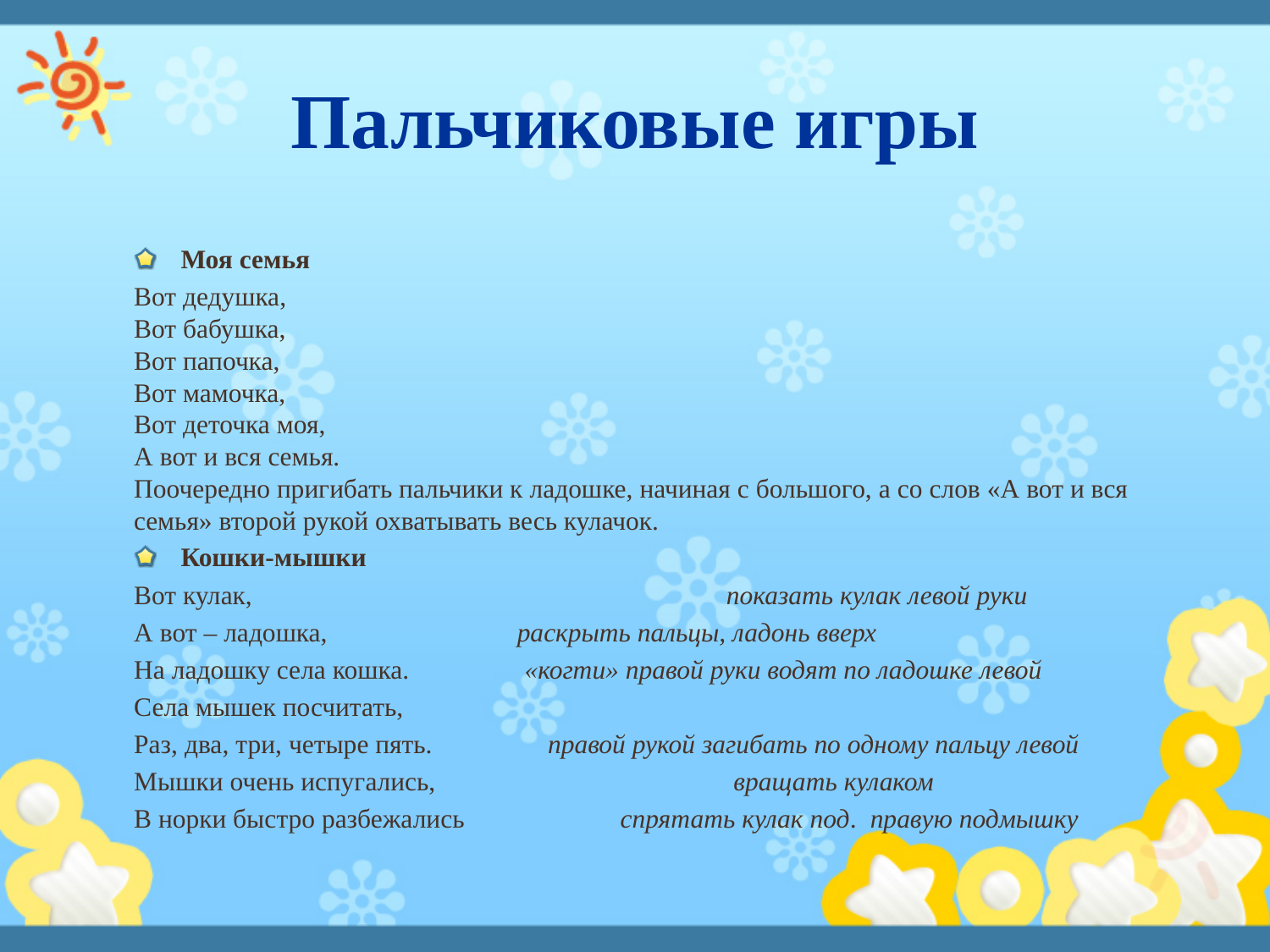

# Пальчиковые игры
Моя семья
Вот дедушка,
Вот бабушка,
Вот папочка,
Вот мамочка,
Вот деточка моя,
А вот и вся семья.
Поочередно пригибать пальчики к ладошке, начиная с большого, а со слов «А вот и вся семья» второй рукой охватывать весь кулачок.
Кошки-мышки
Вот кулак,                                                                      показать кулак левой руки
А вот – ладошка,                            раскрыть пальцы, ладонь вверх
На ладошку села кошка.                 «когти» правой руки водят по ладошке левой
Села мышек посчитать,
Раз, два, три, четыре пять.                 правой рукой загибать по одному пальцу левой
Мышки очень испугались,                                            вращать кулаком
В норки быстро разбежались                       спрятать кулак под.  правую подмышку